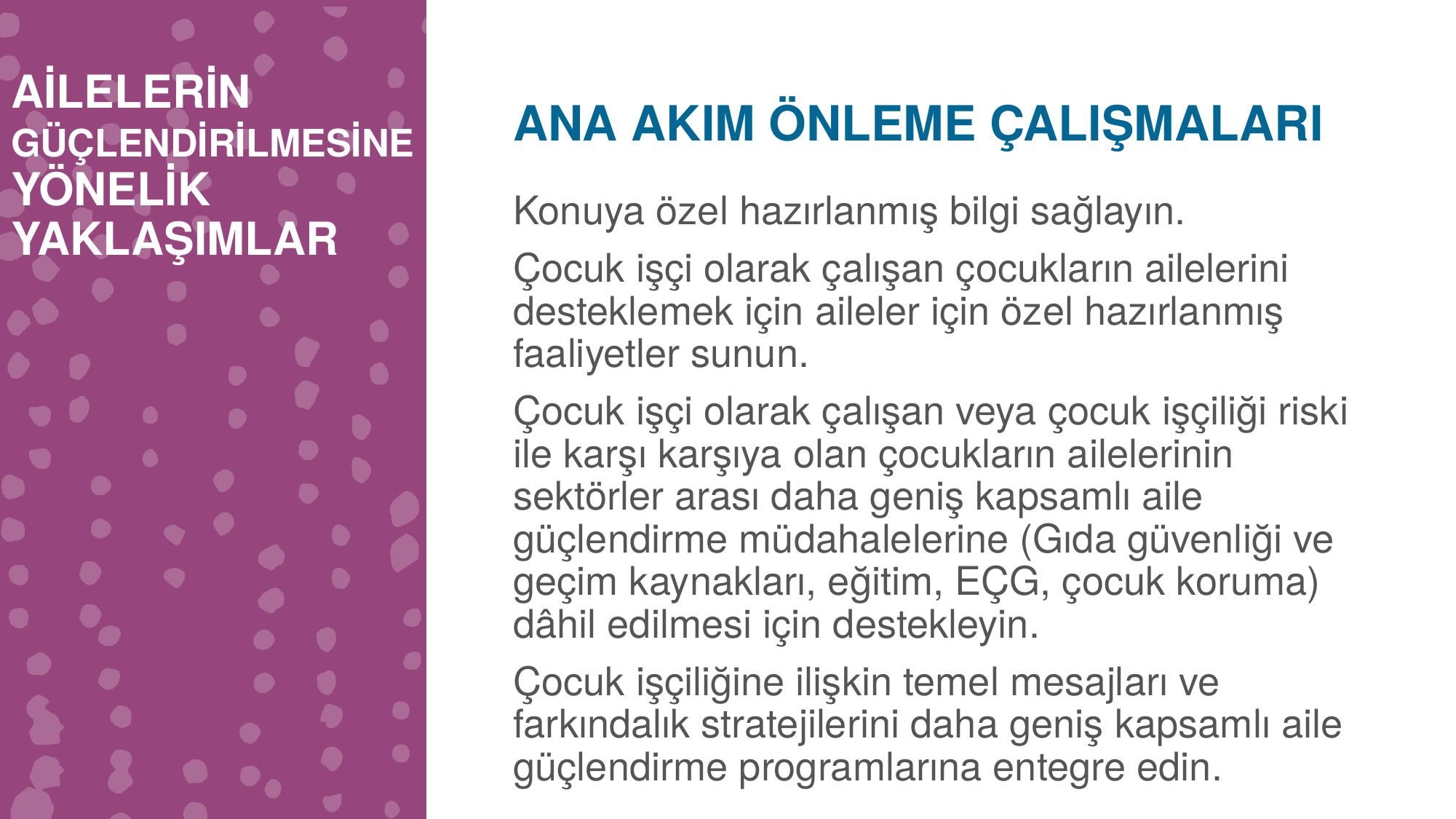

AİLELERİN GÜÇLENDİRİLMESİNE YÖNELİK YAKLAŞIMLAR

ANA AKIM ÖNLEME ÇALIŞMALARI
Konuya özel hazırlanmış bilgi sağlayın.
Çocuk işçi olarak çalışan çocukların ailelerini desteklemek için aileler için özel hazırlanmış faaliyetler sunun.
Çocuk işçi olarak çalışan veya çocuk işçiliği riski ile karşı karşıya olan çocukların ailelerinin sektörler arası daha geniş kapsamlı aile güçlendirme müdahalelerine (Gıda güvenliği ve geçim kaynakları, eğitim, EÇG, çocuk koruma) dâhil edilmesi için destekleyin.
Çocuk işçiliğine ilişkin temel mesajları ve farkındalık stratejilerini daha geniş kapsamlı aile güçlendirme programlarına entegre edin.